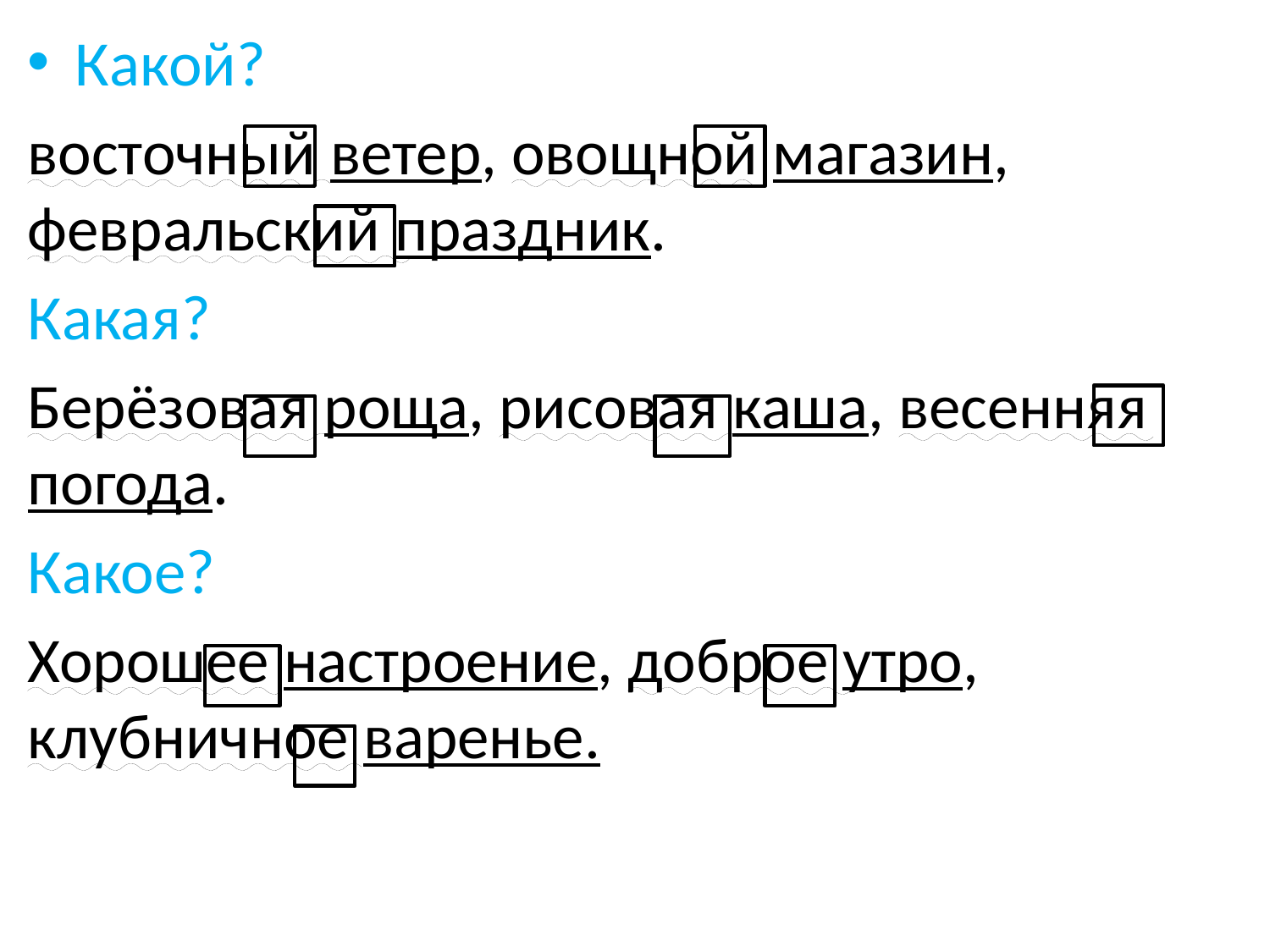

Какой?
восточный ветер, овощной магазин, февральский праздник.
Какая?
Берёзовая роща, рисовая каша, весенняя погода.
Какое?
Хорошее настроение, доброе утро, клубничное варенье.